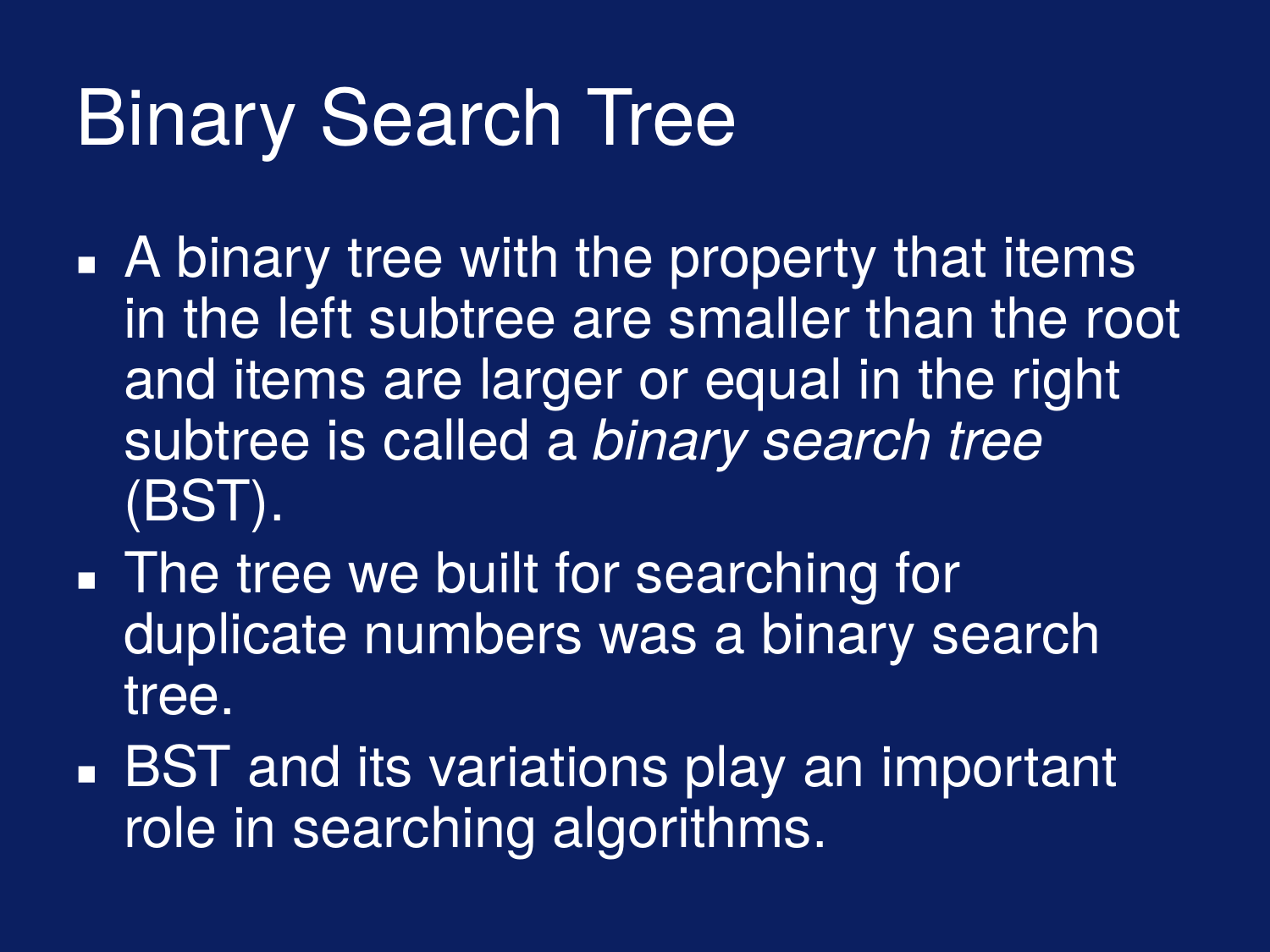

# Binary Search Tree
A binary tree with the property that items in the left subtree are smaller than the root and items are larger or equal in the right subtree is called a binary search tree (BST).
The tree we built for searching for duplicate numbers was a binary search tree.
BST and its variations play an important role in searching algorithms.